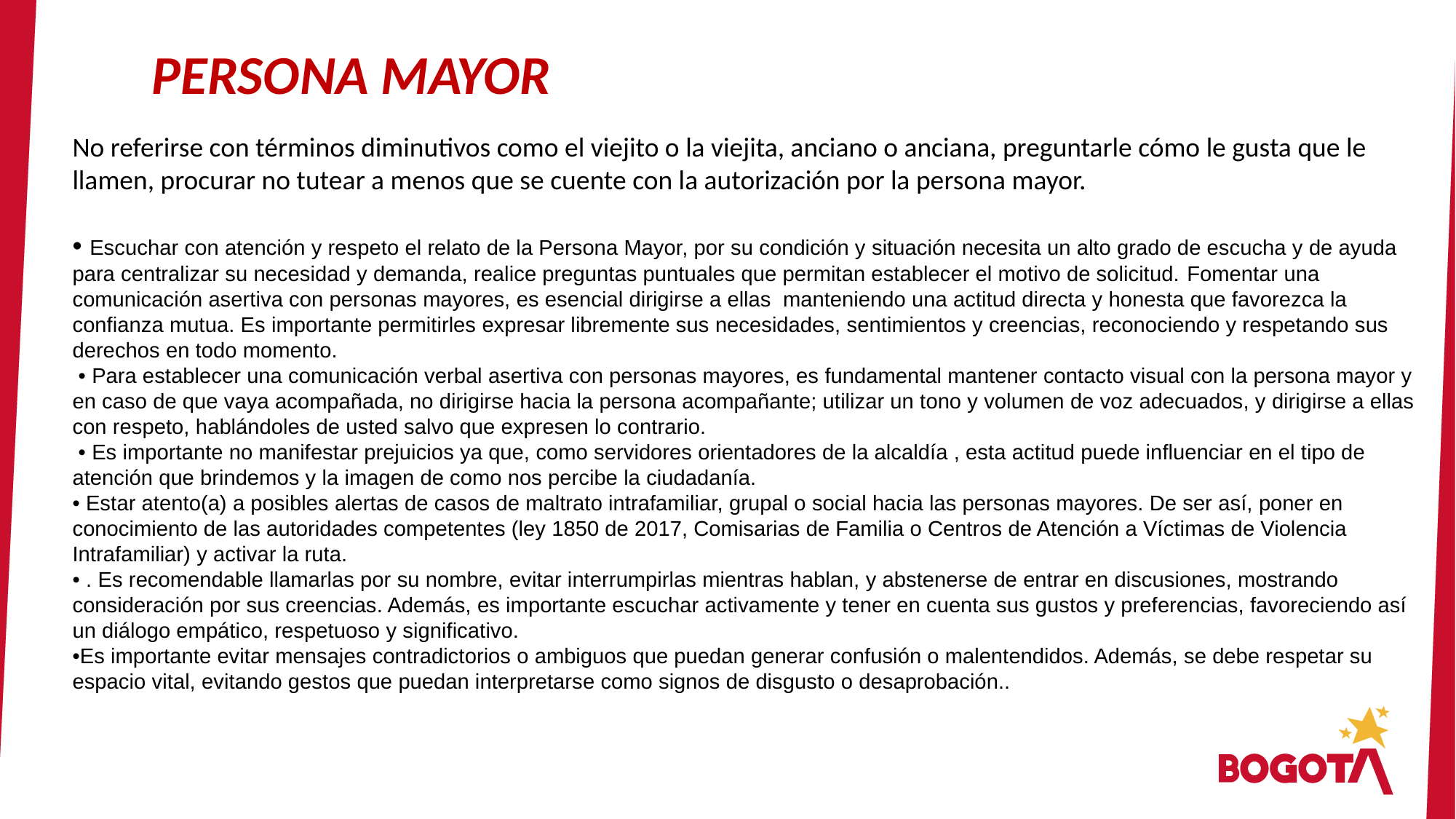

PERSONA MAYOR
No referirse con términos diminutivos como el viejito o la viejita, anciano o anciana, preguntarle cómo le gusta que le llamen, procurar no tutear a menos que se cuente con la autorización por la persona mayor.

• Escuchar con atención y respeto el relato de la Persona Mayor, por su condición y situación necesita un alto grado de escucha y de ayuda para centralizar su necesidad y demanda, realice preguntas puntuales que permitan establecer el motivo de solicitud. Fomentar una comunicación asertiva con personas mayores, es esencial dirigirse a ellas  manteniendo una actitud directa y honesta que favorezca la confianza mutua. Es importante permitirles expresar libremente sus necesidades, sentimientos y creencias, reconociendo y respetando sus derechos en todo momento.
 • Para establecer una comunicación verbal asertiva con personas mayores, es fundamental mantener contacto visual con la persona mayor y en caso de que vaya acompañada, no dirigirse hacia la persona acompañante; utilizar un tono y volumen de voz adecuados, y dirigirse a ellas con respeto, hablándoles de usted salvo que expresen lo contrario.
 • Es importante no manifestar prejuicios ya que, como servidores orientadores de la alcaldía , esta actitud puede influenciar en el tipo de atención que brindemos y la imagen de como nos percibe la ciudadanía.
• Estar atento(a) a posibles alertas de casos de maltrato intrafamiliar, grupal o social hacia las personas mayores. De ser así, poner en conocimiento de las autoridades competentes (ley 1850 de 2017, Comisarias de Familia o Centros de Atención a Víctimas de Violencia Intrafamiliar) y activar la ruta.
• . Es recomendable llamarlas por su nombre, evitar interrumpirlas mientras hablan, y abstenerse de entrar en discusiones, mostrando consideración por sus creencias. Además, es importante escuchar activamente y tener en cuenta sus gustos y preferencias, favoreciendo así un diálogo empático, respetuoso y significativo.
•Es importante evitar mensajes contradictorios o ambiguos que puedan generar confusión o malentendidos. Además, se debe respetar su espacio vital, evitando gestos que puedan interpretarse como signos de disgusto o desaprobación..